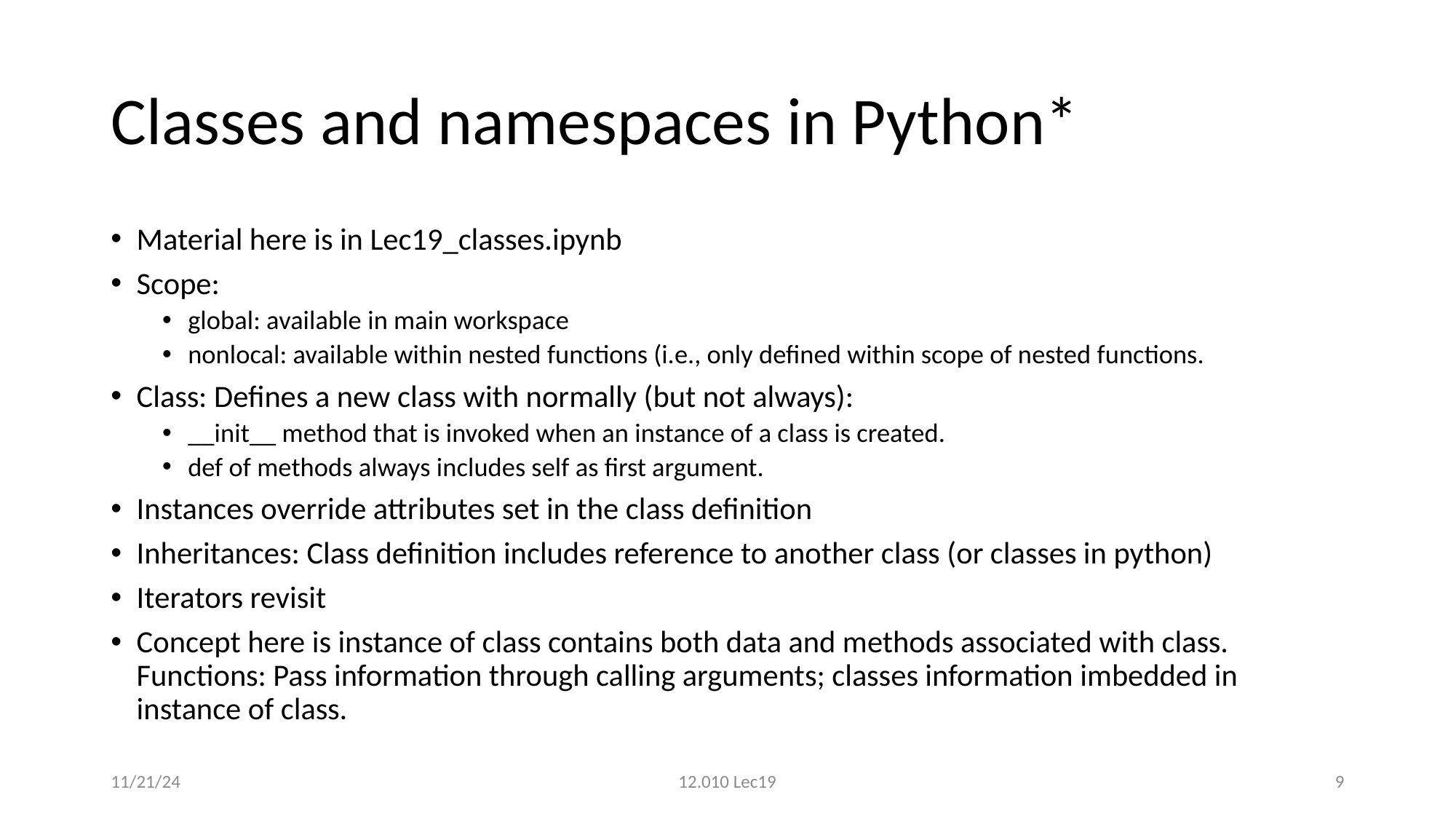

# Classes and namespaces in Python*
Material here is in Lec19_classes.ipynb
Scope:
global: available in main workspace
nonlocal: available within nested functions (i.e., only defined within scope of nested functions.
Class: Defines a new class with normally (but not always):
__init__ method that is invoked when an instance of a class is created.
def of methods always includes self as first argument.
Instances override attributes set in the class definition
Inheritances: Class definition includes reference to another class (or classes in python)
Iterators revisit
Concept here is instance of class contains both data and methods associated with class.  Functions: Pass information through calling arguments; classes information imbedded in instance of class.

11/21/24
12.010 Lec19
9